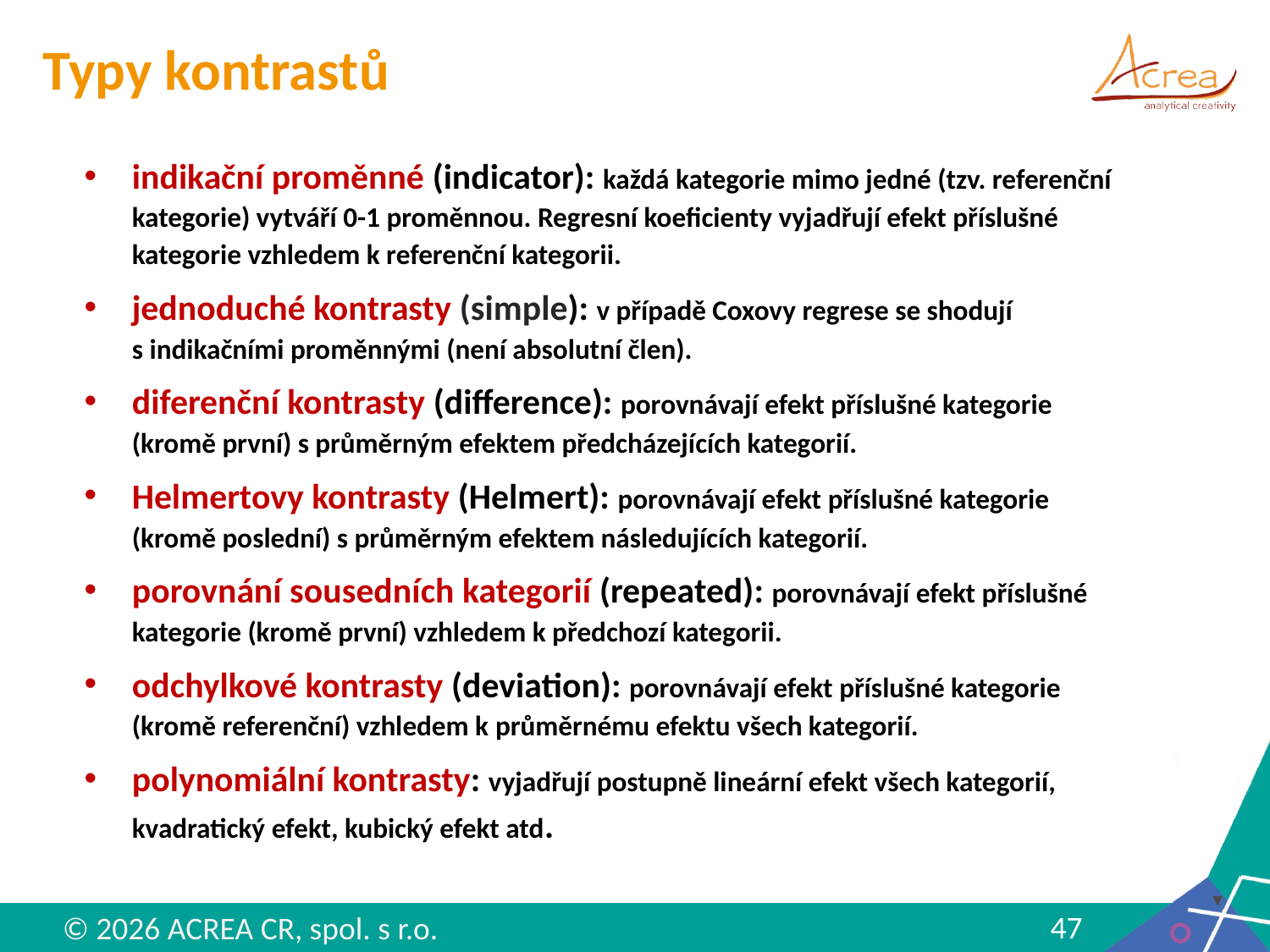

# Typy kontrastů
indikační proměnné (indicator): každá kategorie mimo jedné (tzv. referenční kategorie) vytváří 0-1 proměnnou. Regresní koeficienty vyjadřují efekt příslušné kategorie vzhledem k referenční kategorii.
jednoduché kontrasty (simple): v případě Coxovy regrese se shodují s indikačními proměnnými (není absolutní člen).
diferenční kontrasty (difference): porovnávají efekt příslušné kategorie (kromě první) s průměrným efektem předcházejících kategorií.
Helmertovy kontrasty (Helmert): porovnávají efekt příslušné kategorie (kromě poslední) s průměrným efektem následujících kategorií.
porovnání sousedních kategorií (repeated): porovnávají efekt příslušné kategorie (kromě první) vzhledem k předchozí kategorii.
odchylkové kontrasty (deviation): porovnávají efekt příslušné kategorie (kromě referenční) vzhledem k průměrnému efektu všech kategorií.
polynomiální kontrasty: vyjadřují postupně lineární efekt všech kategorií, kvadratický efekt, kubický efekt atd.